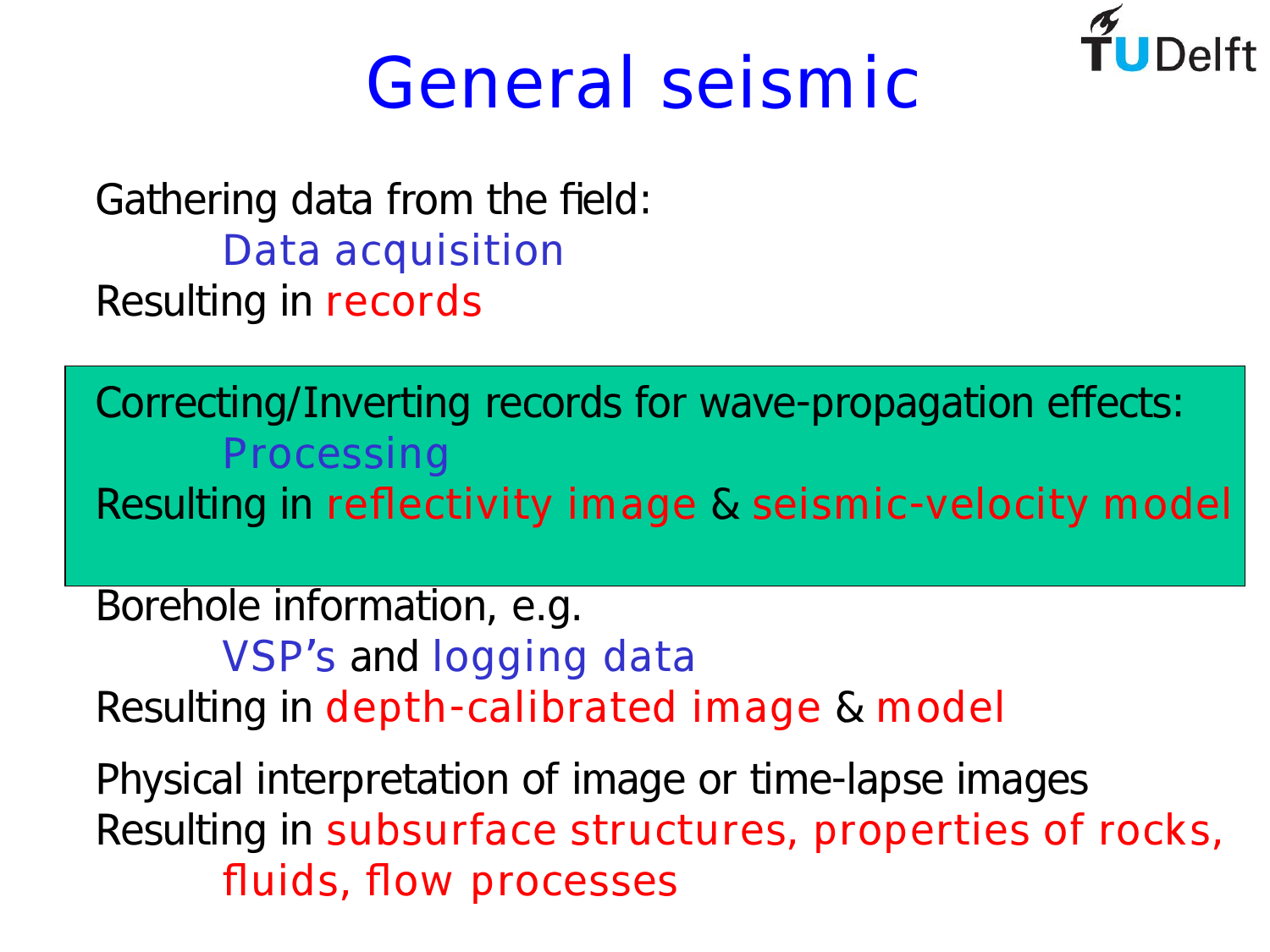

General seismic
Gathering data from the field:
	Data acquisition
Resulting in records

Correcting/Inverting records for wave-propagation effects:
	Processing
Resulting in reflectivity image & seismic-velocity model

Borehole information, e.g.
	VSP’s and logging data
Resulting in depth-calibrated image & model
Physical interpretation of image or time-lapse images
Resulting in subsurface structures, properties of rocks,
	fluids, flow processes